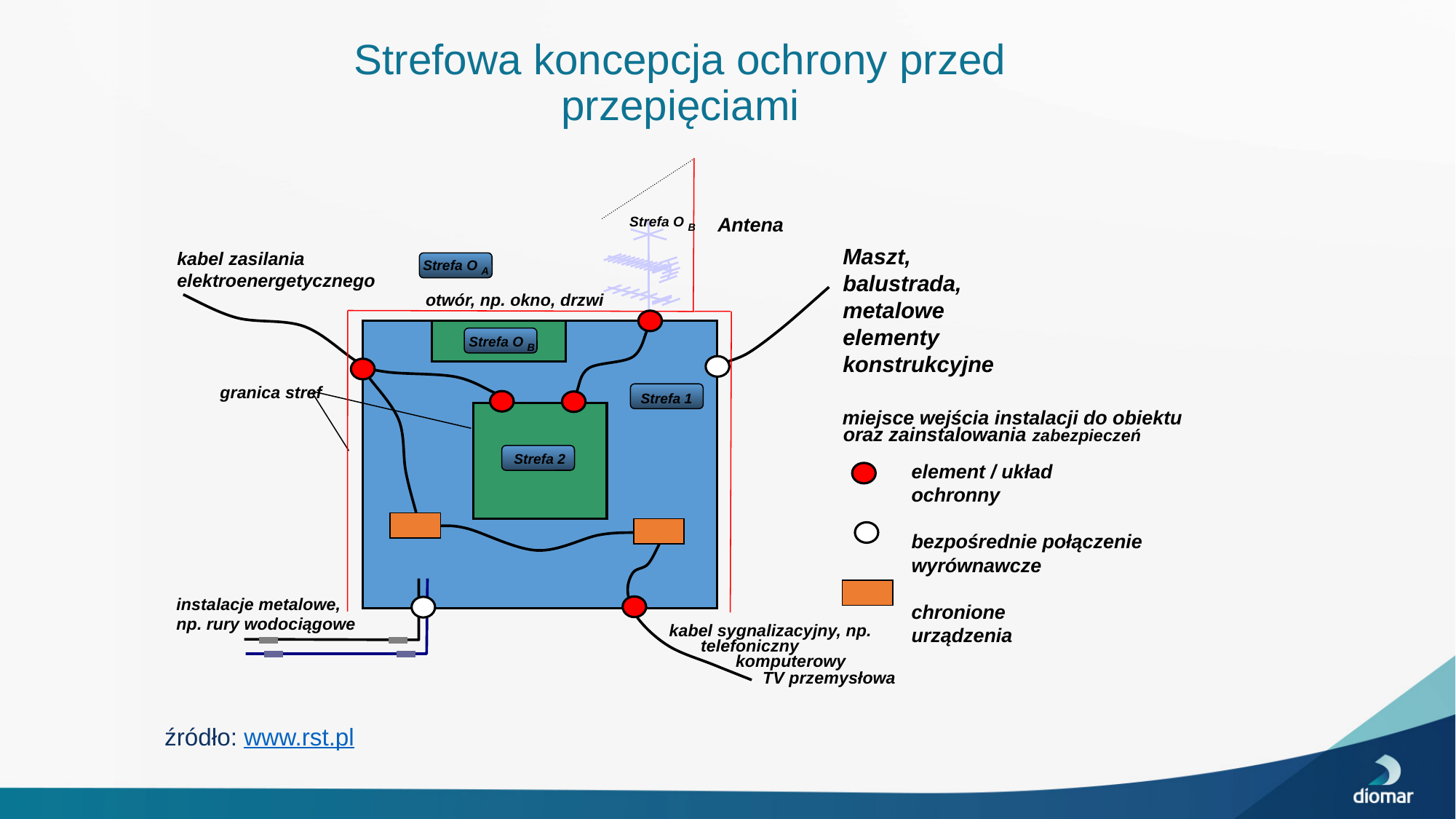

# Strefowa koncepcja ochrony przed przepięciami

Strefa O B
Antena

Maszt,
balustrada,
metalowe elementy
konstrukcyjne
kabel zasilania
elektroenergetycznego
Strefa O A

otwór, np. okno, drzwi

Strefa O B

granica stref

Strefa 1

miejsce wejścia instalacji do obiektu
oraz zainstalowania zabezpieczeń

Strefa 2
element / układ
ochronny

bezpośrednie połączenie
wyrównawcze

chronione
urządzenia

instalacje metalowe,
np. rury wodociągowe

kabel sygnalizacyjny, np.
telefoniczny

komputerowy

TV przemysłowa
źródło: www.rst.pl